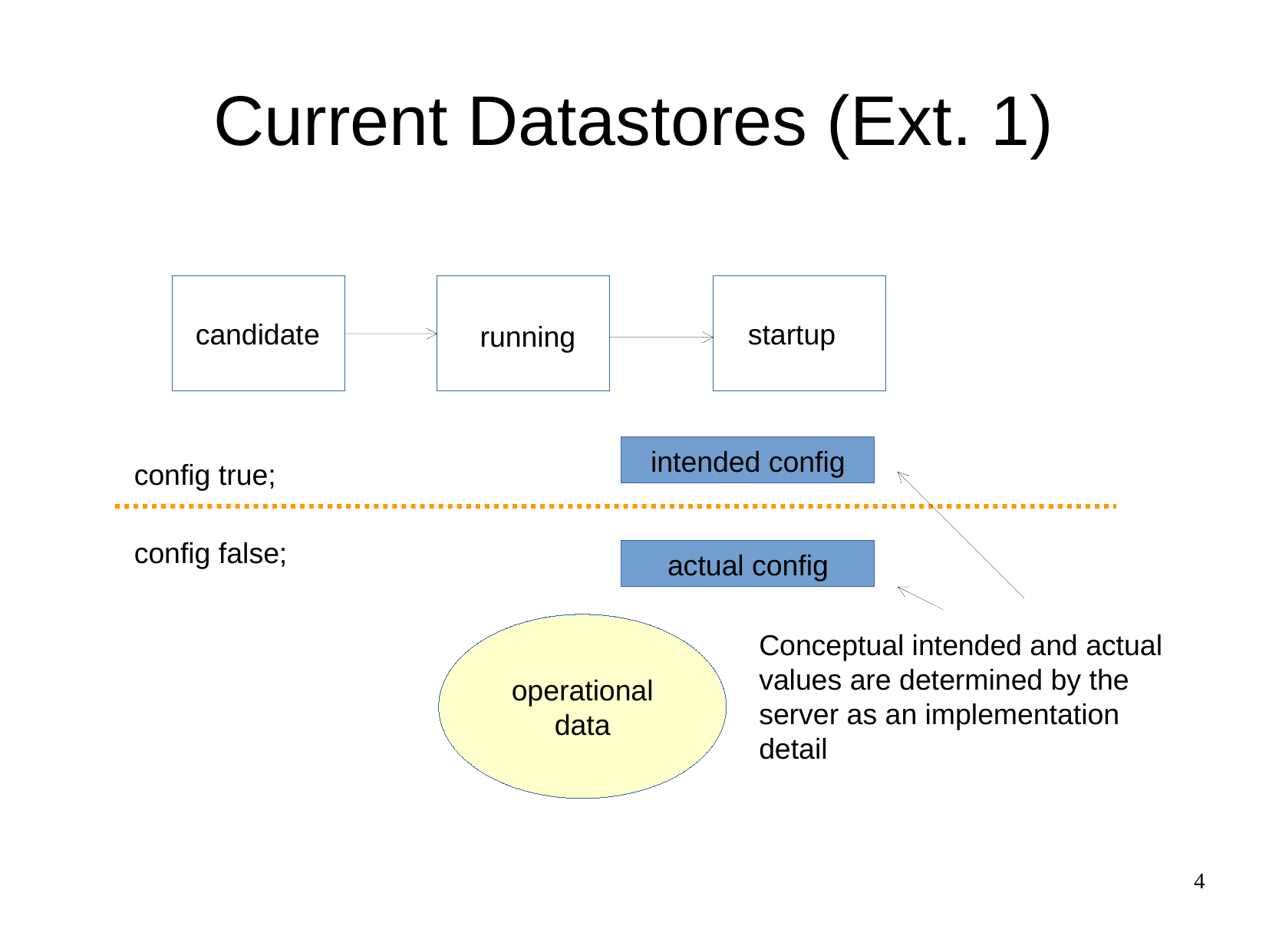

Current Datastores (Ext. 1)

candidate
startup
running

intended config
config true;

config false;
actual config

operational
data
Conceptual intended and actual
values are determined by the
server as an implementation
detail
4